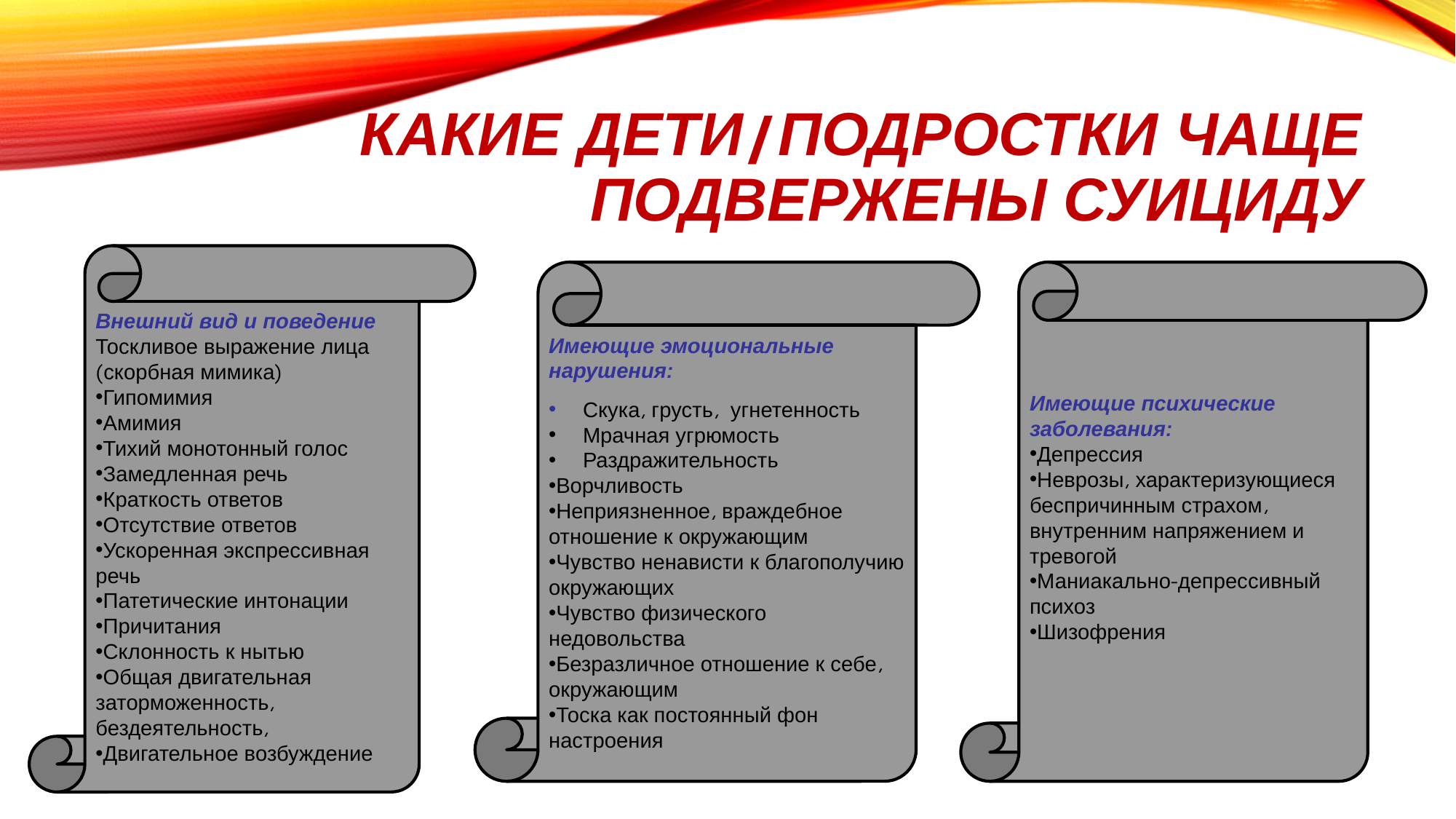

Какие дети/подростки чаще подвержены суициду

Внешний вид и поведение Тоскливое выражение лица (скорбная мимика)
Гипомимия
Амимия
Тихий монотонный голос
Замедленная речь
Краткость ответов
Отсутствие ответов
Ускоренная экспрессивная речь
Патетические интонации
Причитания
Склонность к нытью
Общая двигательная заторможенность, бездеятельность,
Двигательное возбуждение

Имеющие эмоциональные нарушения:
Скука, грусть,  угнетенность
Мрачная угрюмость
Раздражительность
Ворчливость
Неприязненное, враждебное отношение к окружающим
Чувство ненависти к благополучию окружающих
Чувство физического недовольства
Безразличное отношение к себе, окружающим
Тоска как постоянный фон настроения

Имеющие психические заболевания:
Депрессия
Неврозы, характеризующиеся беспричинным страхом, внутренним напряжением и тревогой
Маниакально-депрессивный психоз
Шизофрения